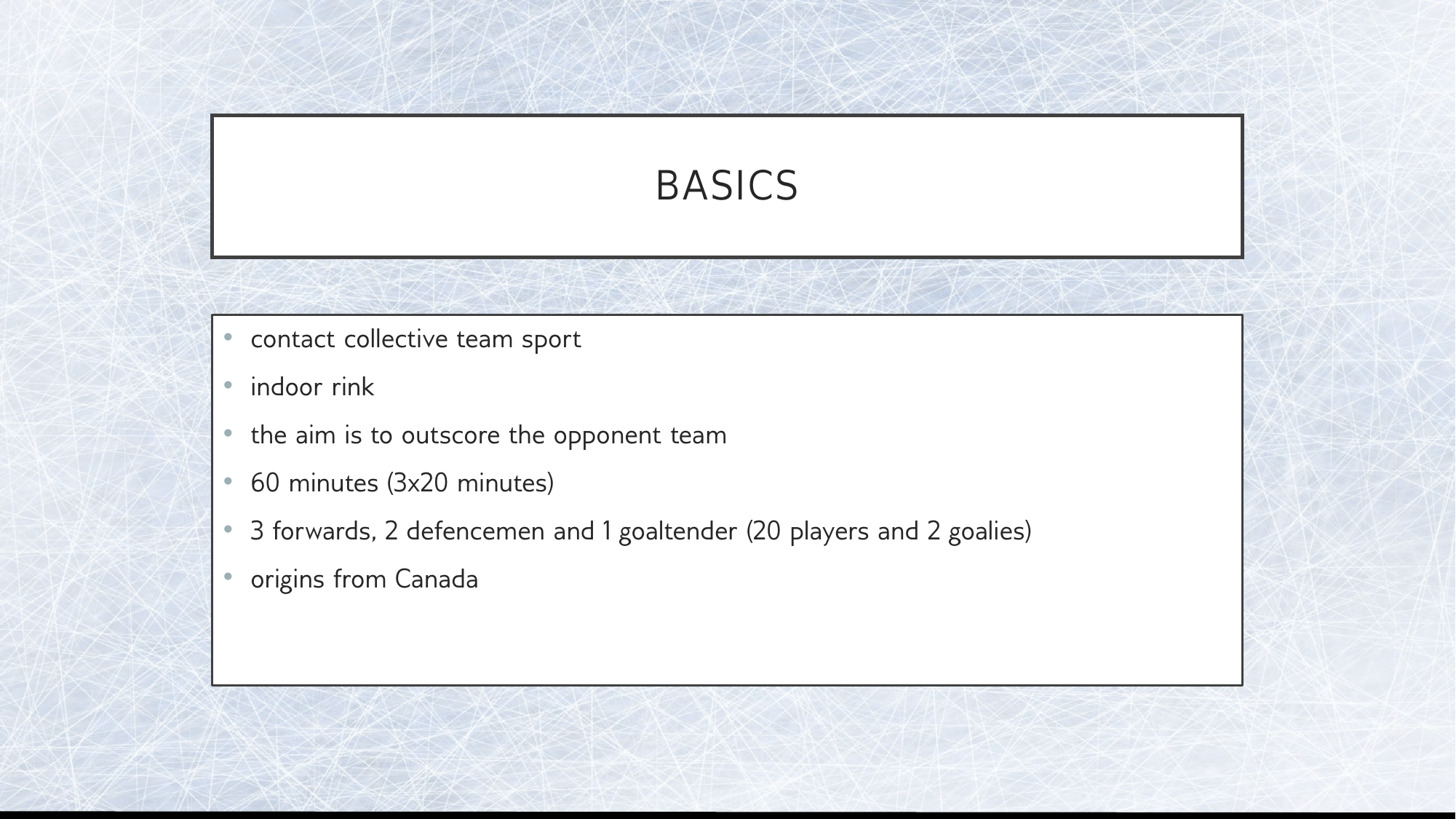

# Basics
contact collective team sport
indoor rink
the aim is to outscore the opponent team
60 minutes (3x20 minutes)
3 forwards, 2 defencemen and 1 goaltender (20 players and 2 goalies)
origins from Canada